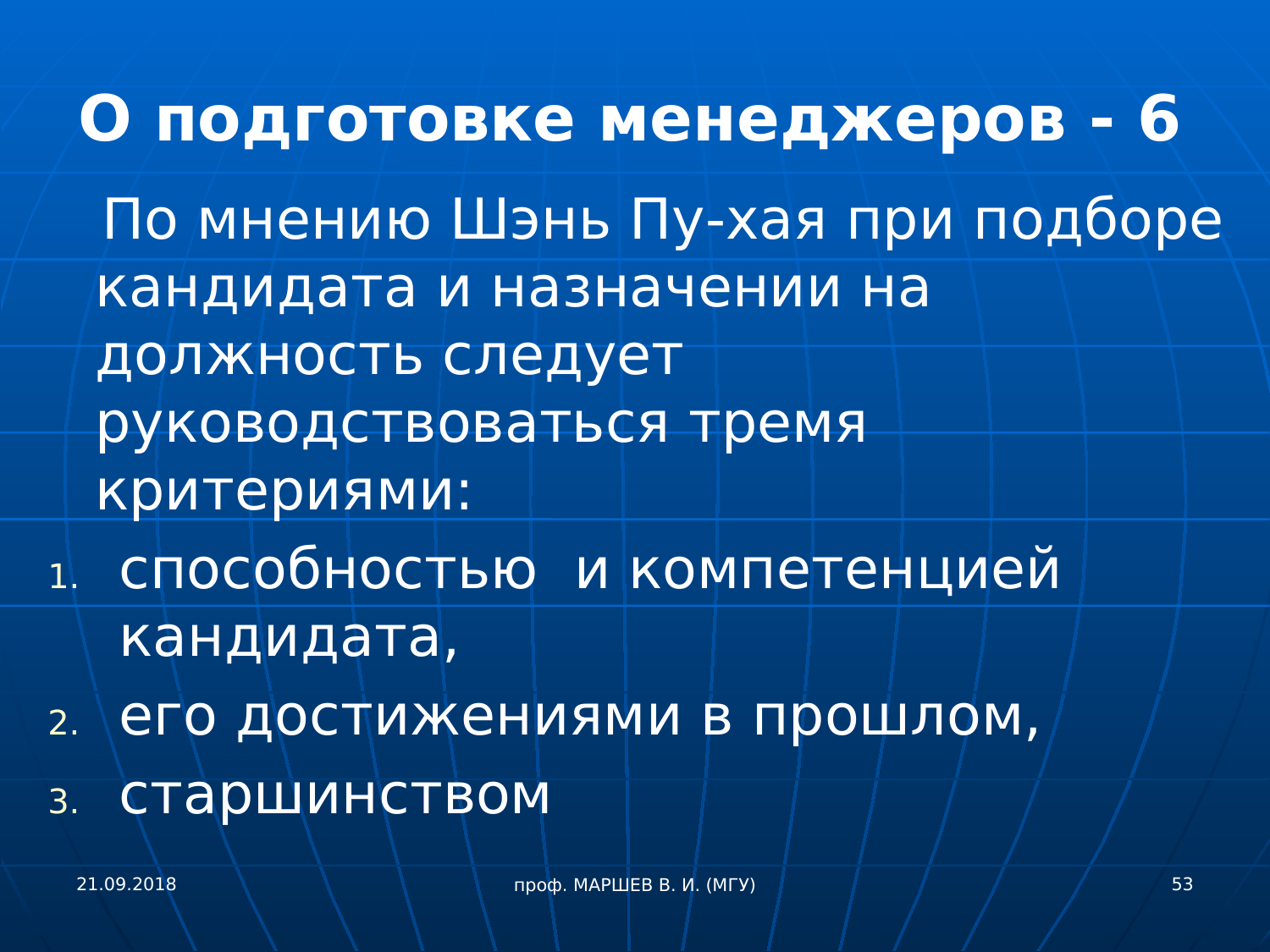

# О подготовке менеджеров - 6
   По мнению Шэнь Пу-хая при подборе кандидата и назначении на должность следует руководствоваться тремя критериями:
способностью  и компетенцией кандидата,
его достижениями в прошлом,
старшинством
21.09.2018
53
проф. МАРШЕВ В. И. (МГУ)